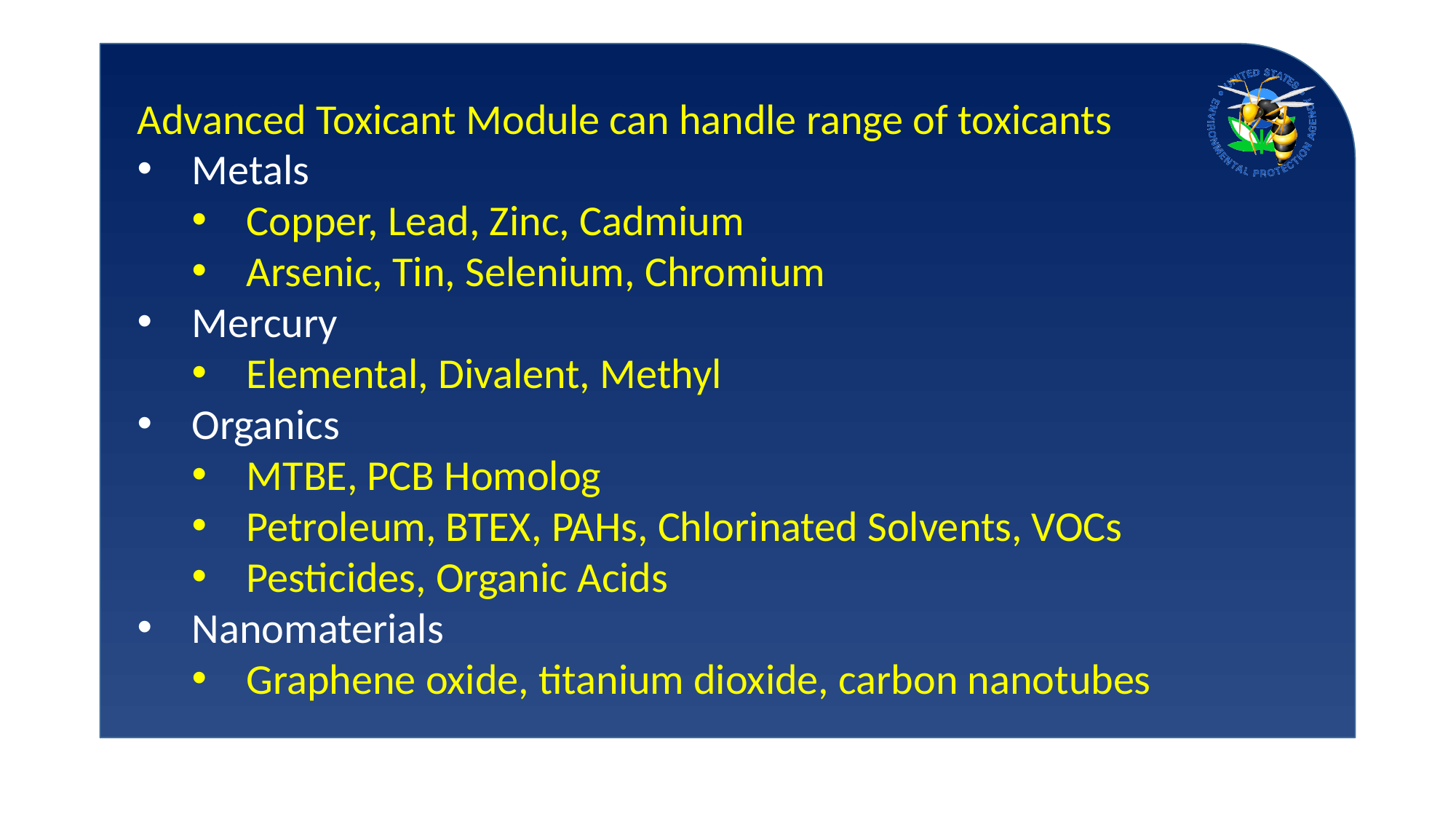

Advanced Toxicant Module can handle range of toxicants
Metals
Copper, Lead, Zinc, Cadmium
Arsenic, Tin, Selenium, Chromium
Mercury
Elemental, Divalent, Methyl
Organics
MTBE, PCB Homolog
Petroleum, BTEX, PAHs, Chlorinated Solvents, VOCs
Pesticides, Organic Acids
Nanomaterials
Graphene oxide, titanium dioxide, carbon nanotubes